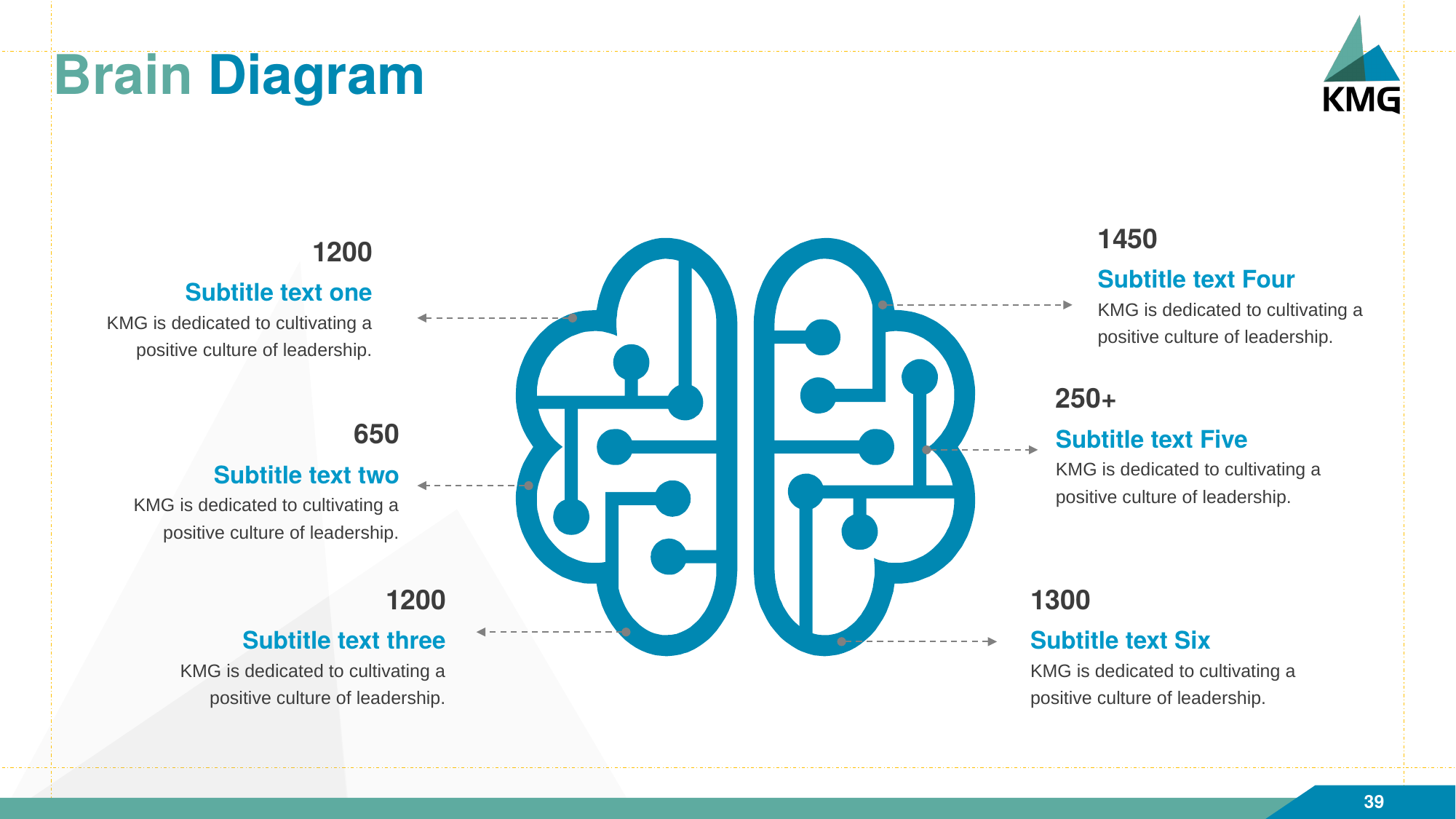

# Brain Diagram
1450
Subtitle text Four
KMG is dedicated to cultivating a positive culture of leadership.
1200
Subtitle text one
KMG is dedicated to cultivating a positive culture of leadership.

250+
Subtitle text Five
KMG is dedicated to cultivating a positive culture of leadership.
650
Subtitle text two
KMG is dedicated to cultivating a positive culture of leadership.
1200
Subtitle text three
KMG is dedicated to cultivating a positive culture of leadership.
1300
Subtitle text Six
KMG is dedicated to cultivating a positive culture of leadership.